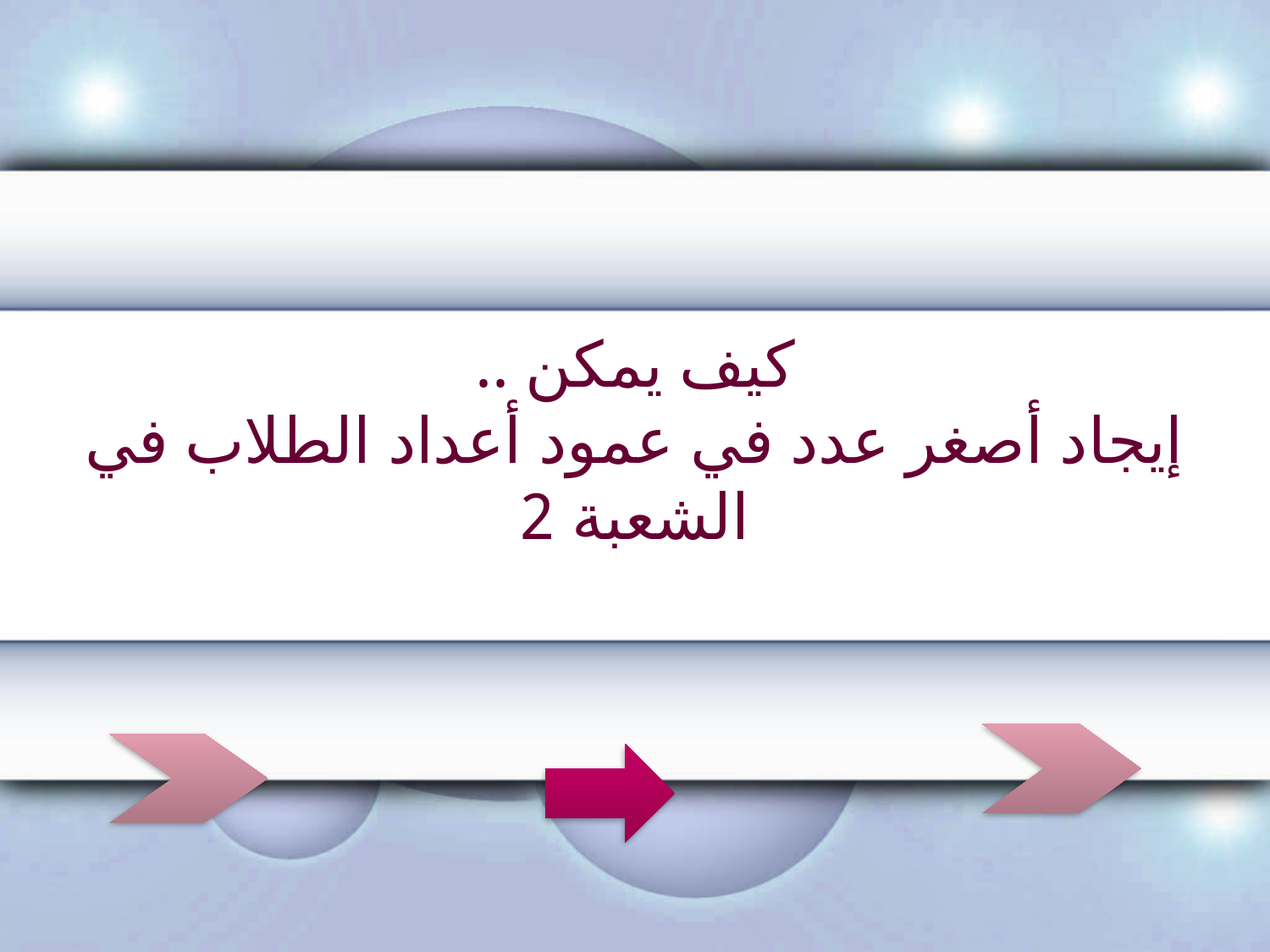

كيف يمكن ..
إيجاد أصغر عدد في عمود أعداد الطلاب في الشعبة 2